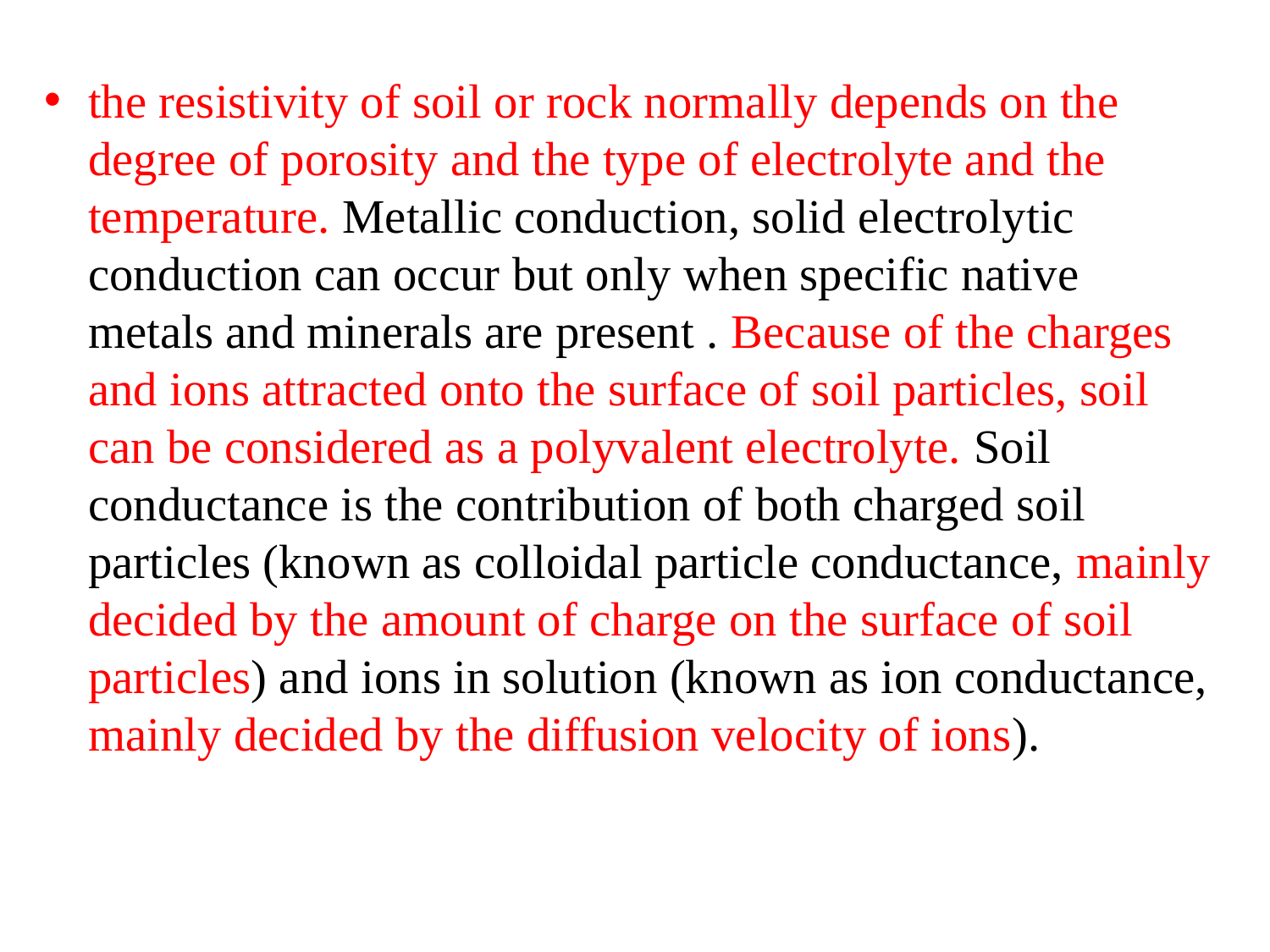

the resistivity of soil or rock normally depends on the degree of porosity and the type of electrolyte and the temperature. Metallic conduction, solid electrolytic conduction can occur but only when specific native metals and minerals are present . Because of the charges and ions attracted onto the surface of soil particles, soil can be considered as a polyvalent electrolyte. Soil conductance is the contribution of both charged soil particles (known as colloidal particle conductance, mainly decided by the amount of charge on the surface of soil particles) and ions in solution (known as ion conductance, mainly decided by the diffusion velocity of ions).